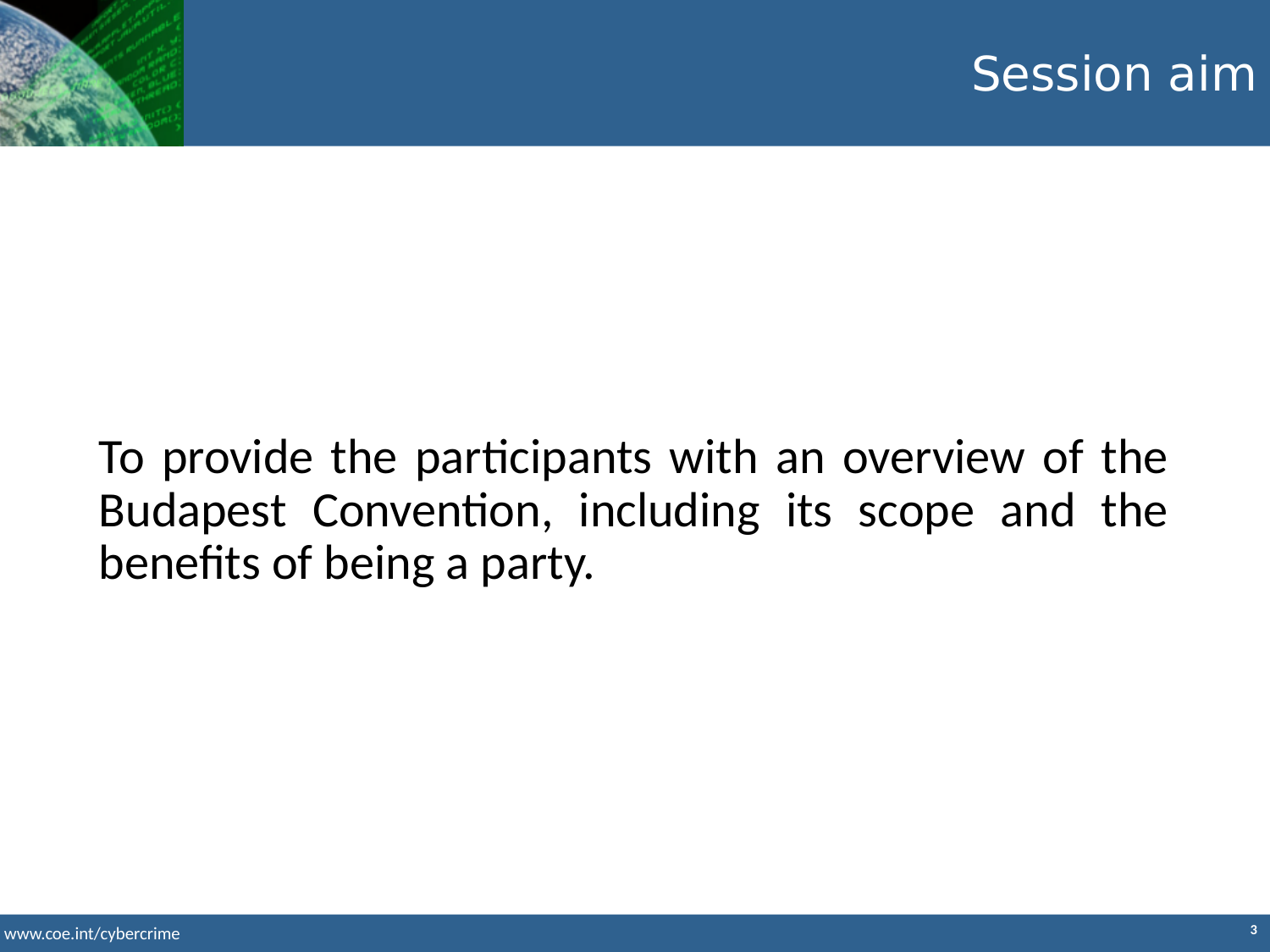

Session aim

To provide the participants with an overview of the Budapest Convention, including its scope and the benefits of being a party.

3